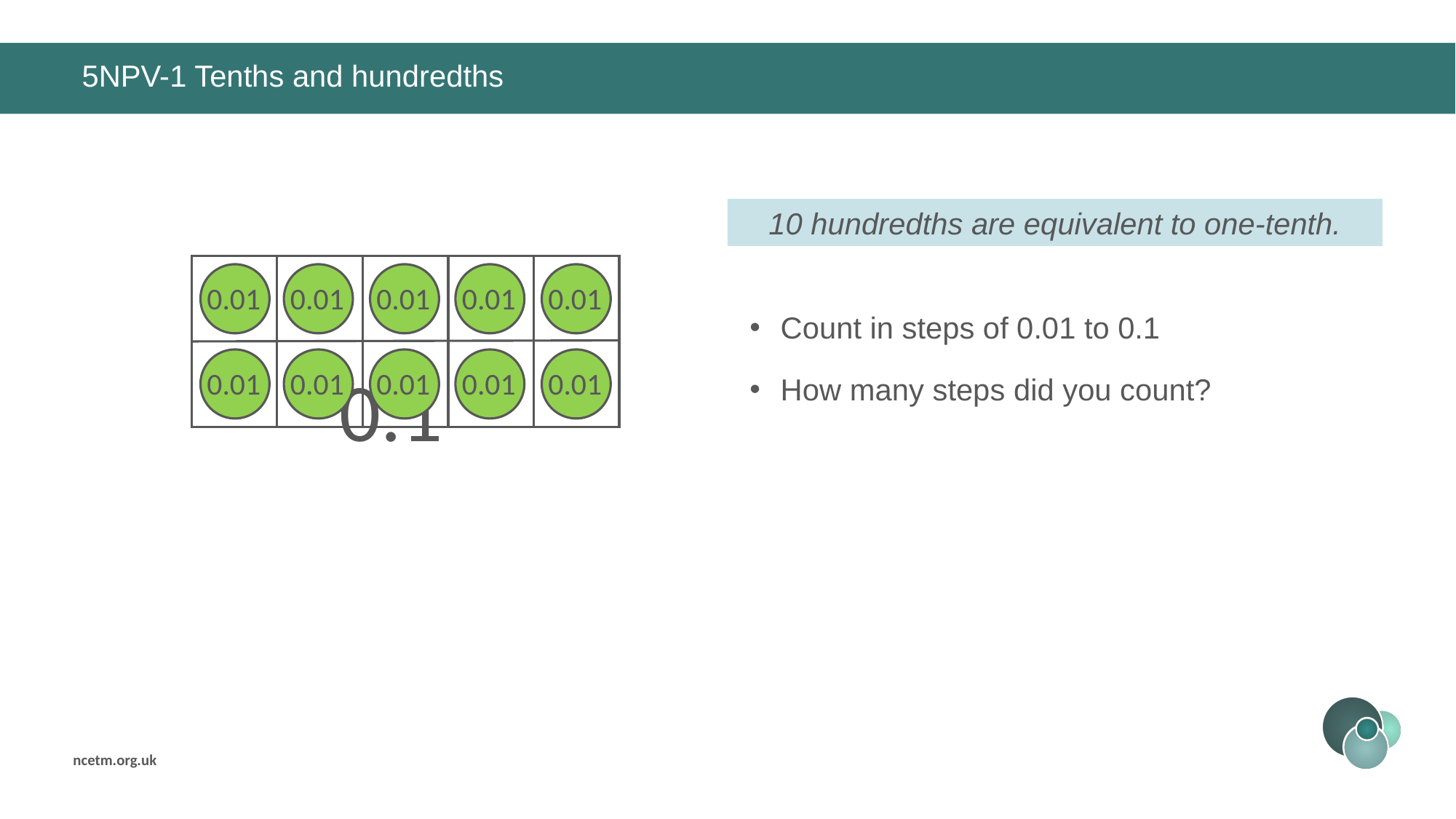

# 5NPV-1 Tenths and hundredths

10 hundredths are equivalent to one-tenth.

0.01

0.01

0.01

0.01

0.01
Count in steps of 0.01 to 0.1
How many steps did you count?

0.01

0.01

0.01

0.01

0.01
0.1